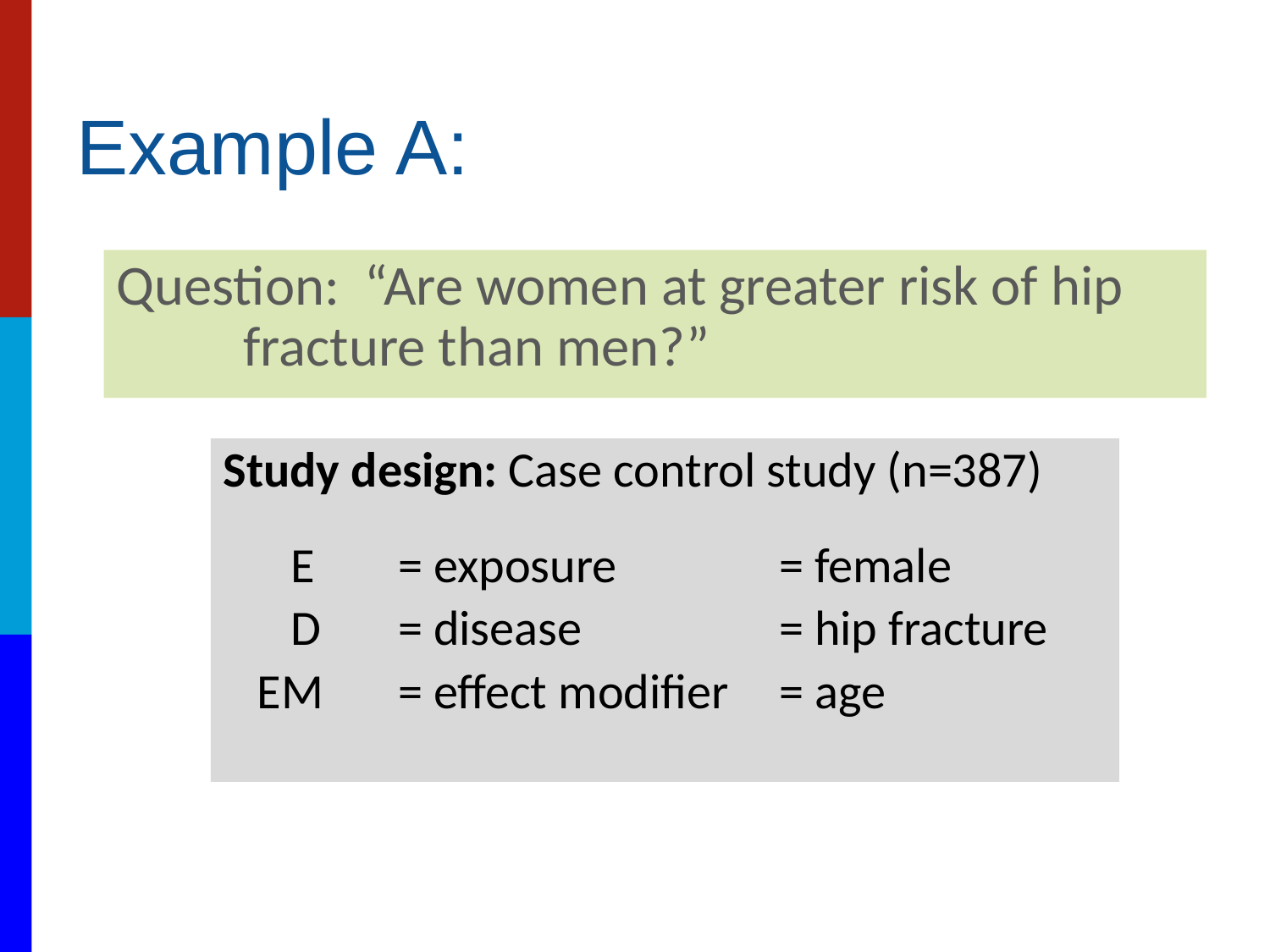

# Example A:
Question:  “Are women at greater risk of hip 	fracture than men?”
Study design: Case control study (n=387)
      E   	= exposure           	= female
      D  	= disease              	= hip fracture
   EM	= effect modifier	= age